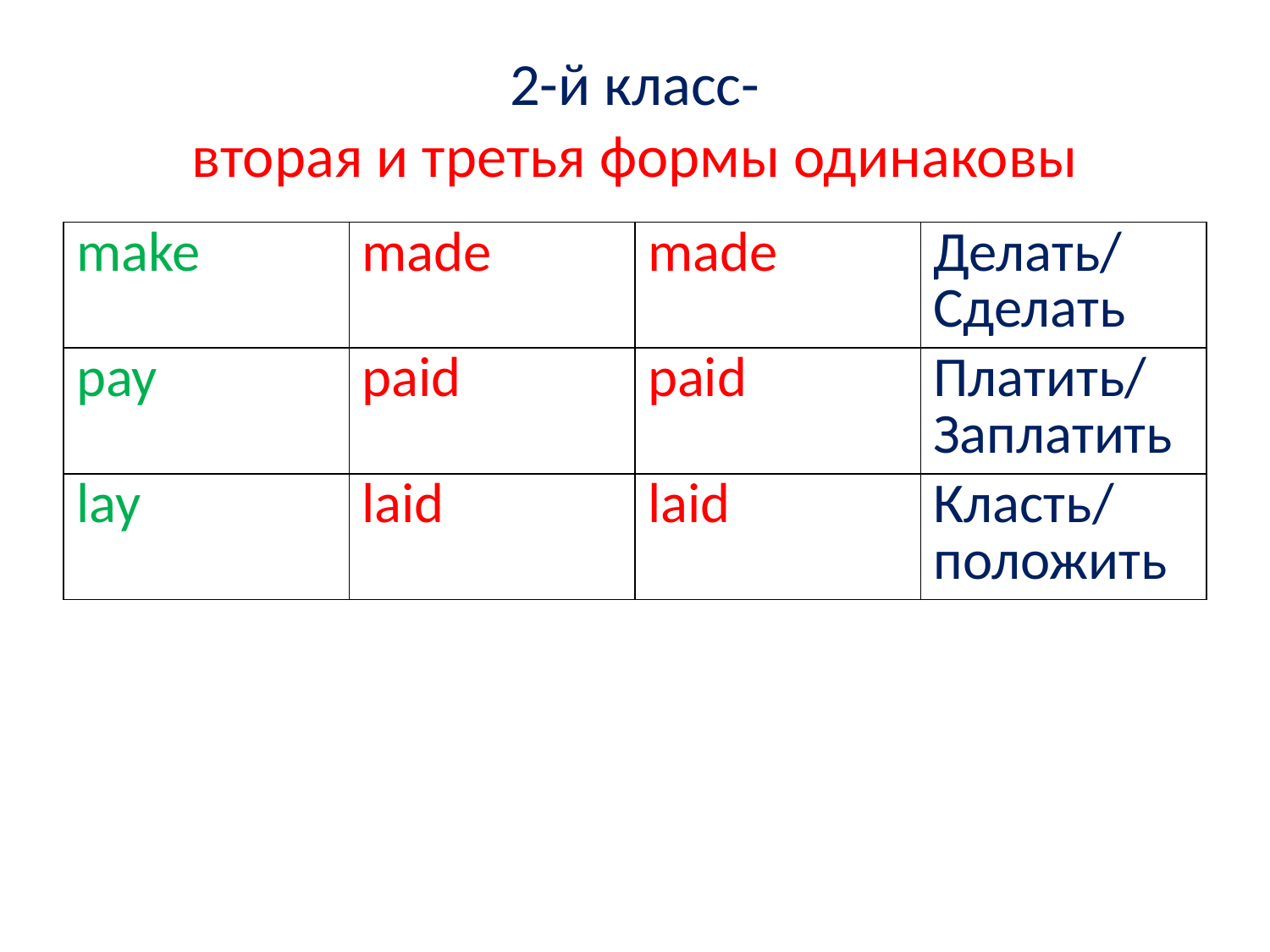

# 2-й класс- вторая и третья формы одинаковы
| make | made | made | Делать/ Сделать |
| --- | --- | --- | --- |
| pay | paid | paid | Платить/ Заплатить |
| lay | laid | laid | Класть/ положить |